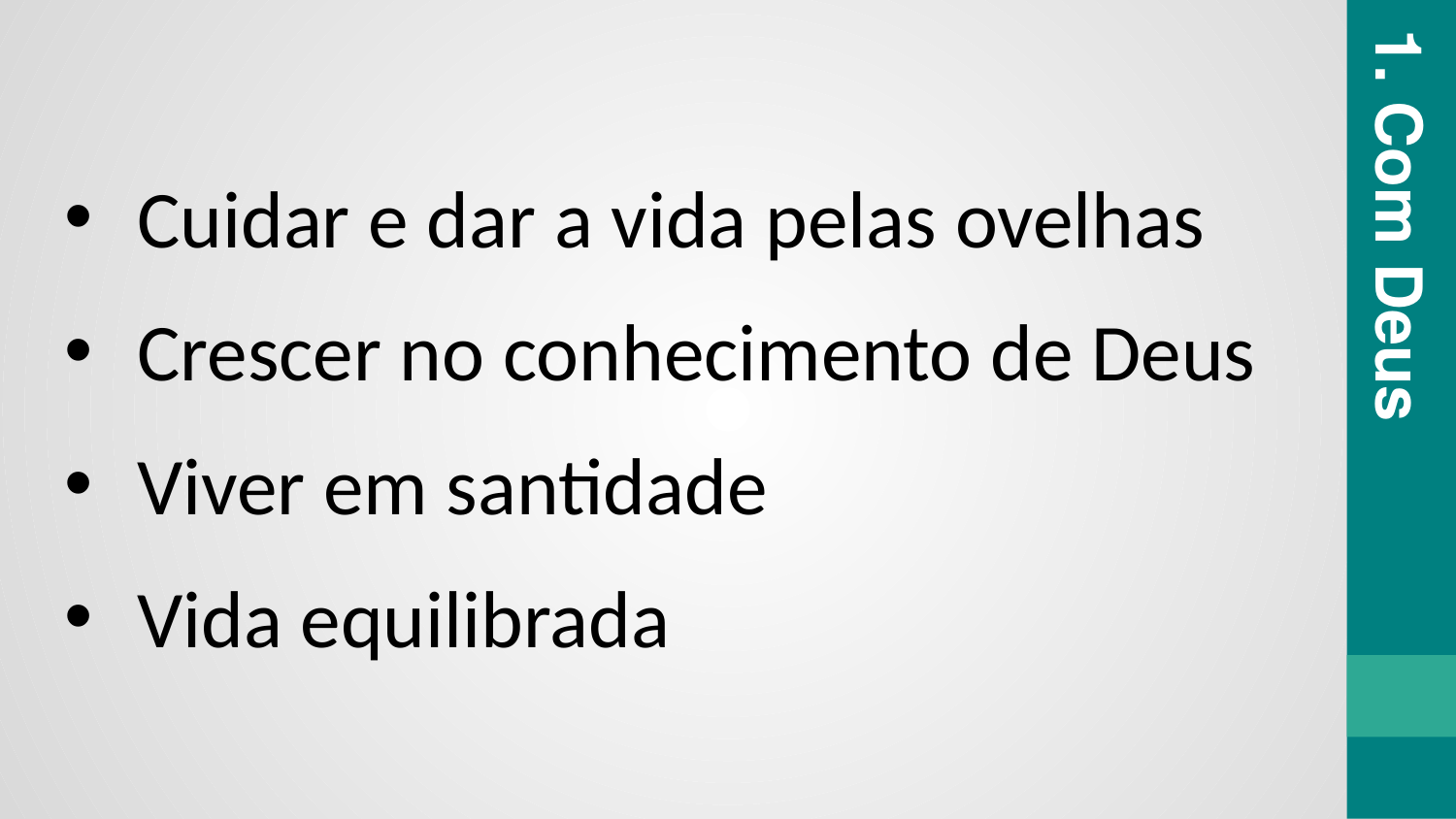

Cuidar e dar a vida pelas ovelhas
Crescer no conhecimento de Deus
Viver em santidade
Vida equilibrada
1. Com Deus